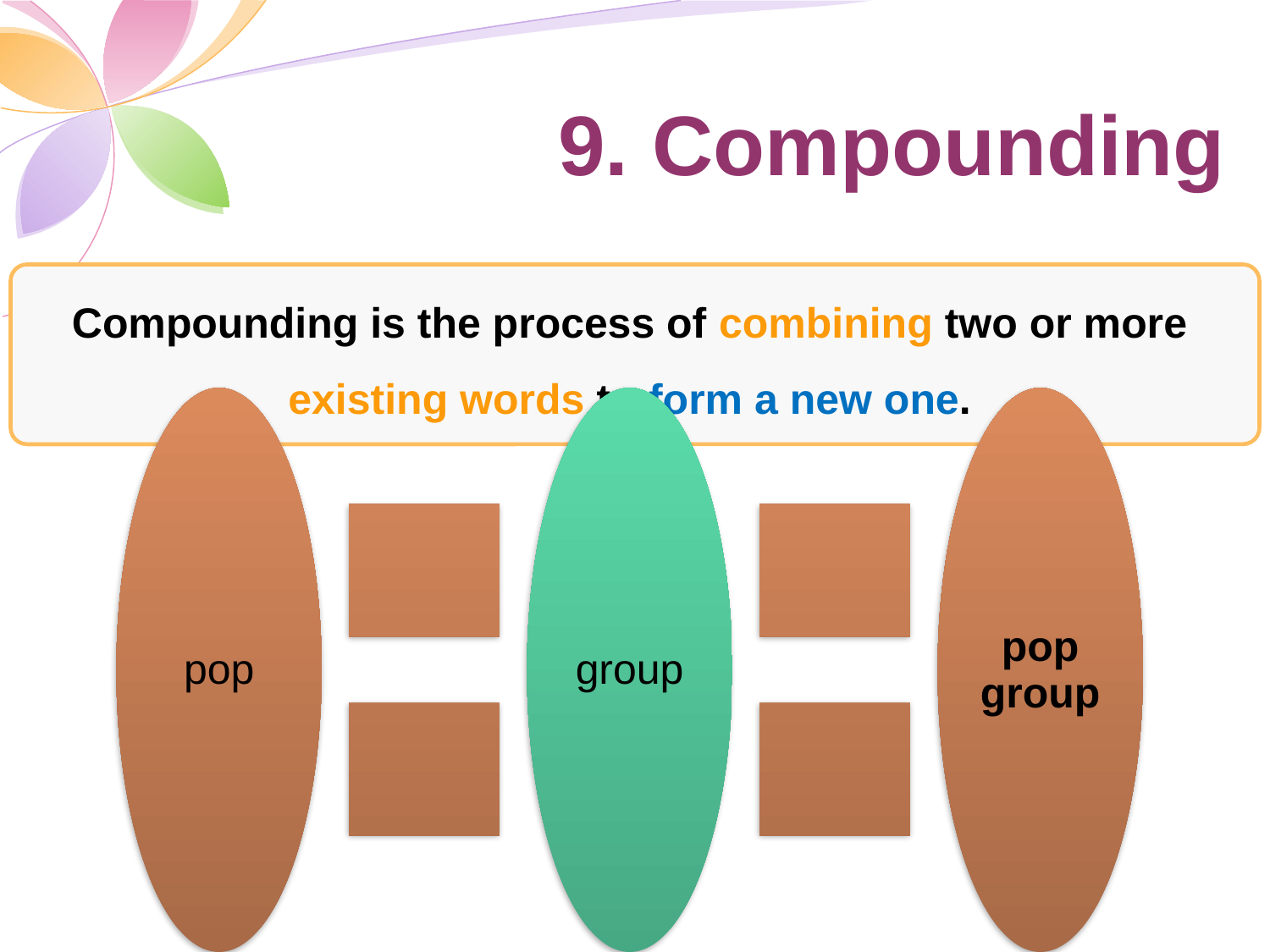

# 9. Compounding
Compounding is the process of combining two or more existing words to form a new one.

pop
group
pop group